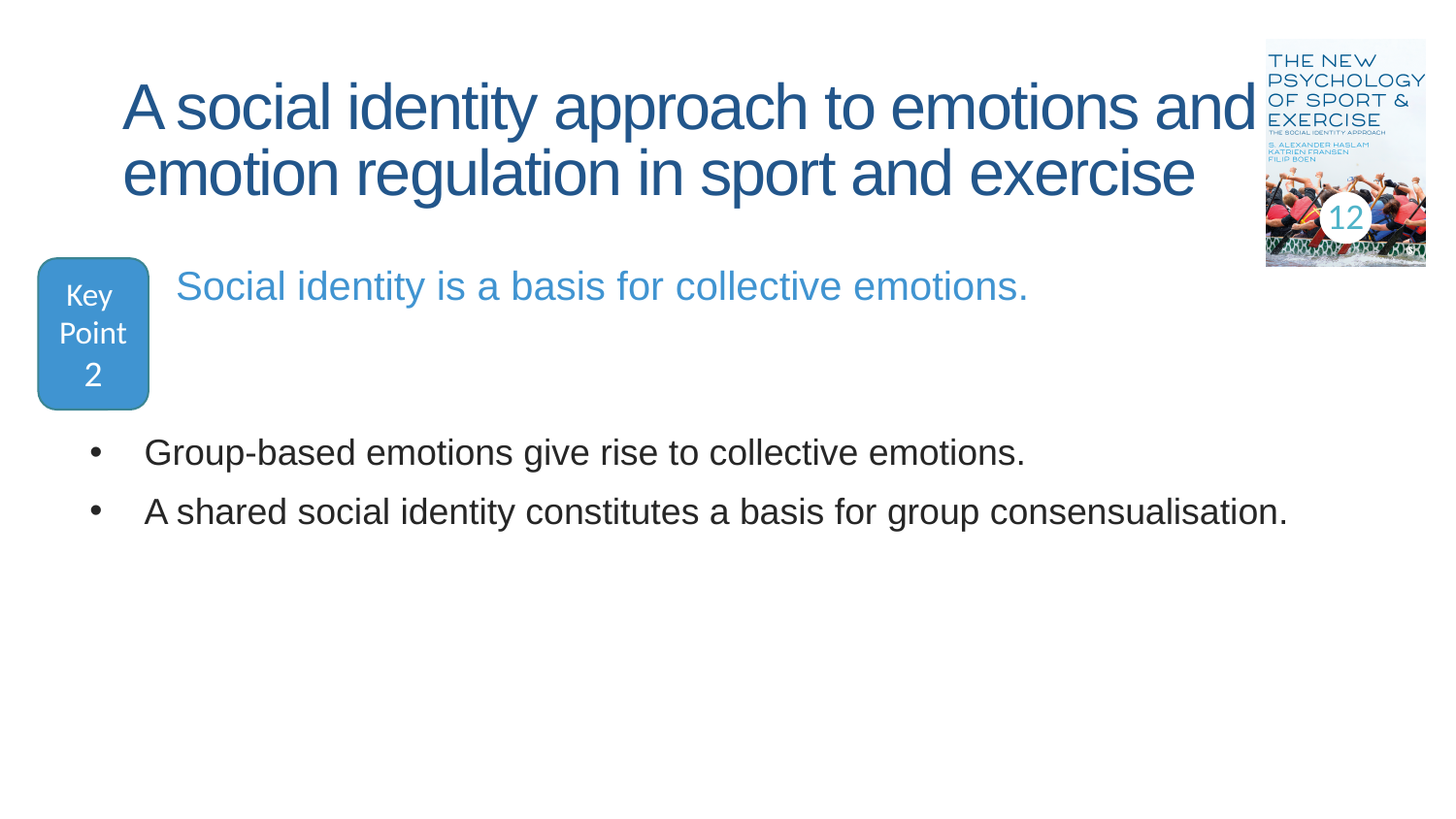

# A social identity approach to emotions and emotion regulation in sport and exercise
12
Key
Point
2
Social identity is a basis for collective emotions.
Group-based emotions give rise to collective emotions.
A shared social identity constitutes a basis for group consensualisation.